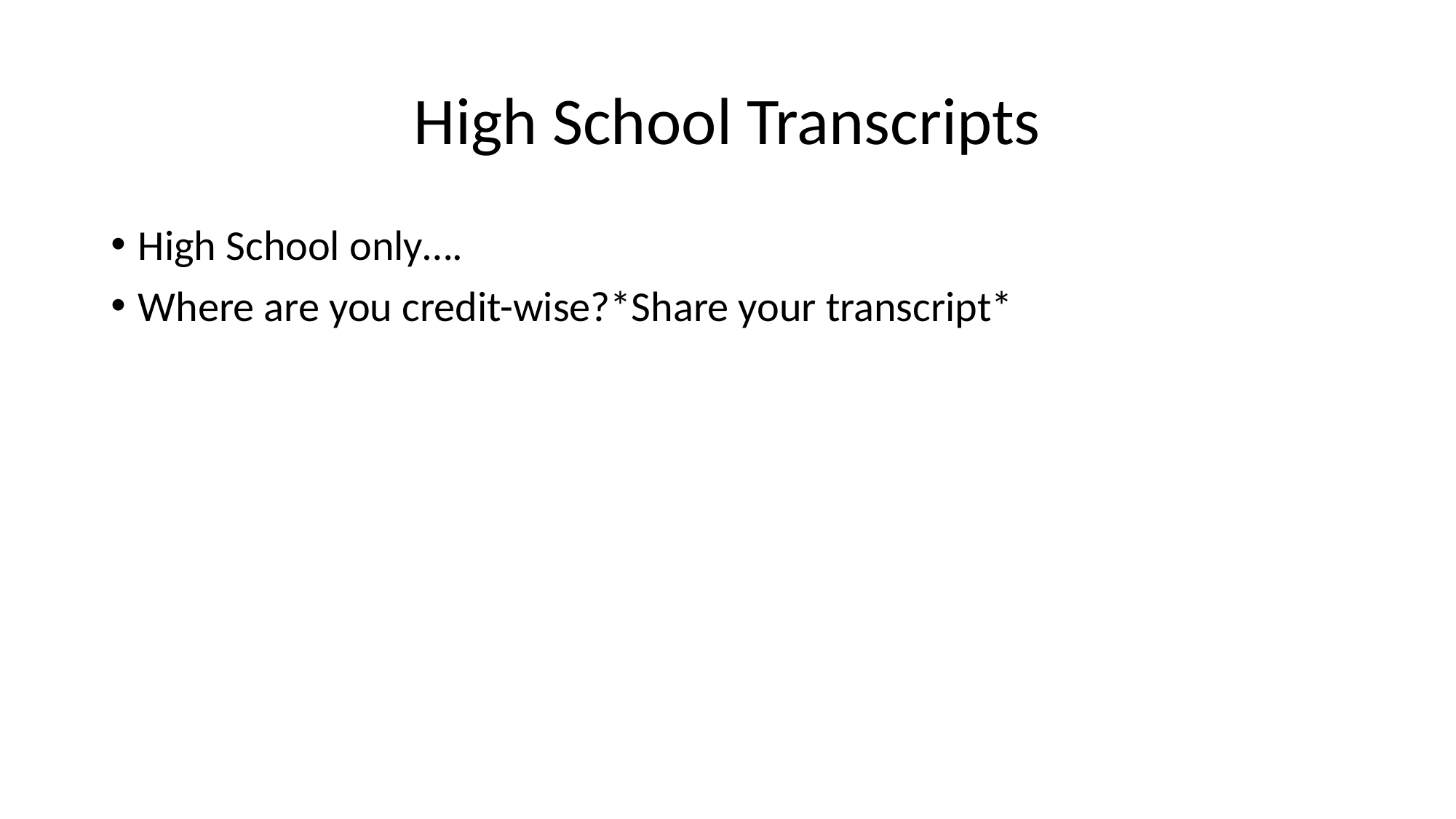

# High School Transcripts
High School only….
Where are you credit-wise?*Share your transcript*